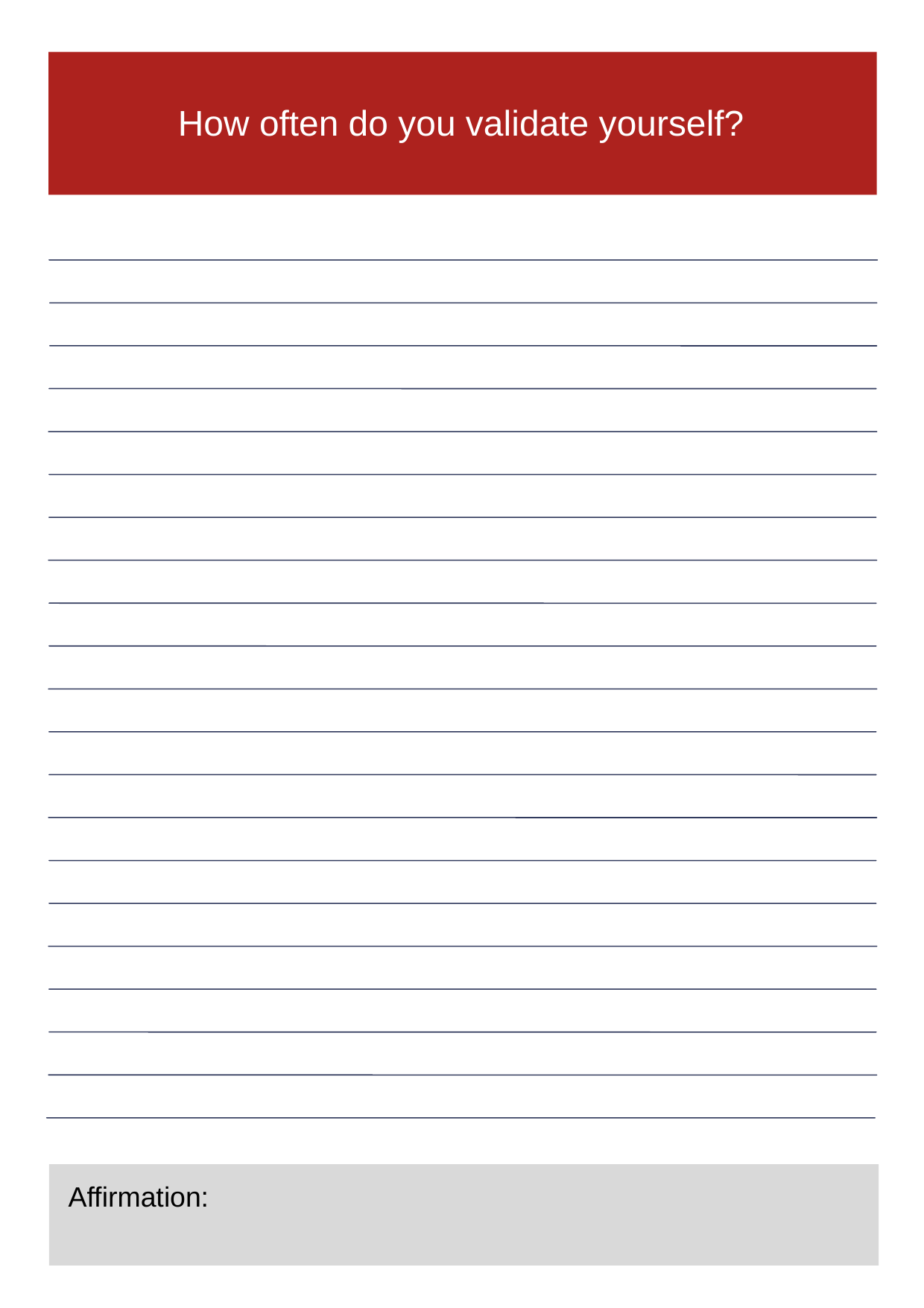

How often do you validate yourself?

Affirmation: